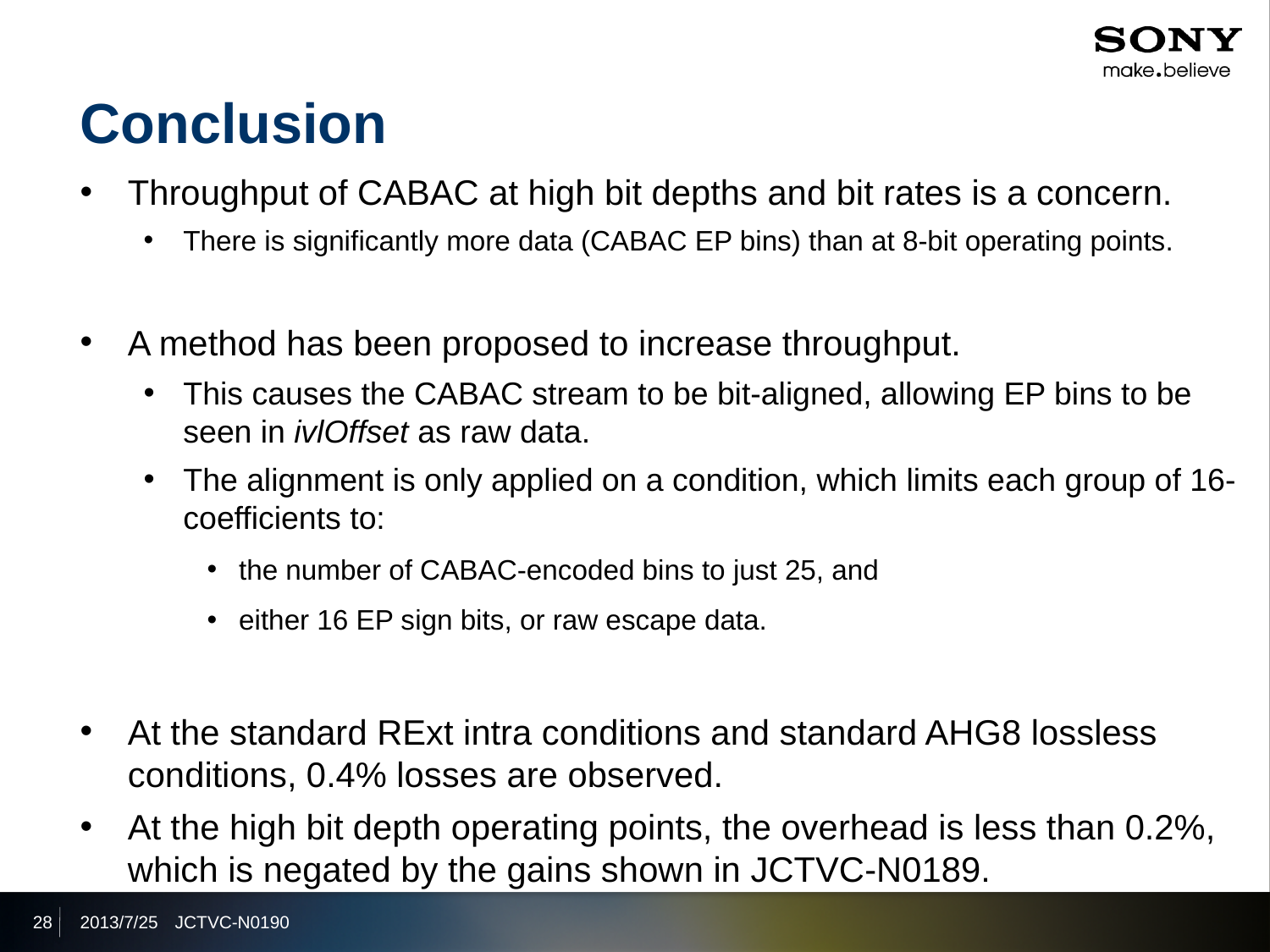

# Conclusion
Throughput of CABAC at high bit depths and bit rates is a concern.
There is significantly more data (CABAC EP bins) than at 8-bit operating points.

A method has been proposed to increase throughput.
This causes the CABAC stream to be bit-aligned, allowing EP bins to be seen in ivlOffset as raw data.
The alignment is only applied on a condition, which limits each group of 16-coefficients to:
the number of CABAC-encoded bins to just 25, and
either 16 EP sign bits, or raw escape data.

At the standard RExt intra conditions and standard AHG8 lossless conditions, 0.4% losses are observed.
At the high bit depth operating points, the overhead is less than 0.2%, which is negated by the gains shown in JCTVC-N0189.
28
2013/7/25
JCTVC-N0190